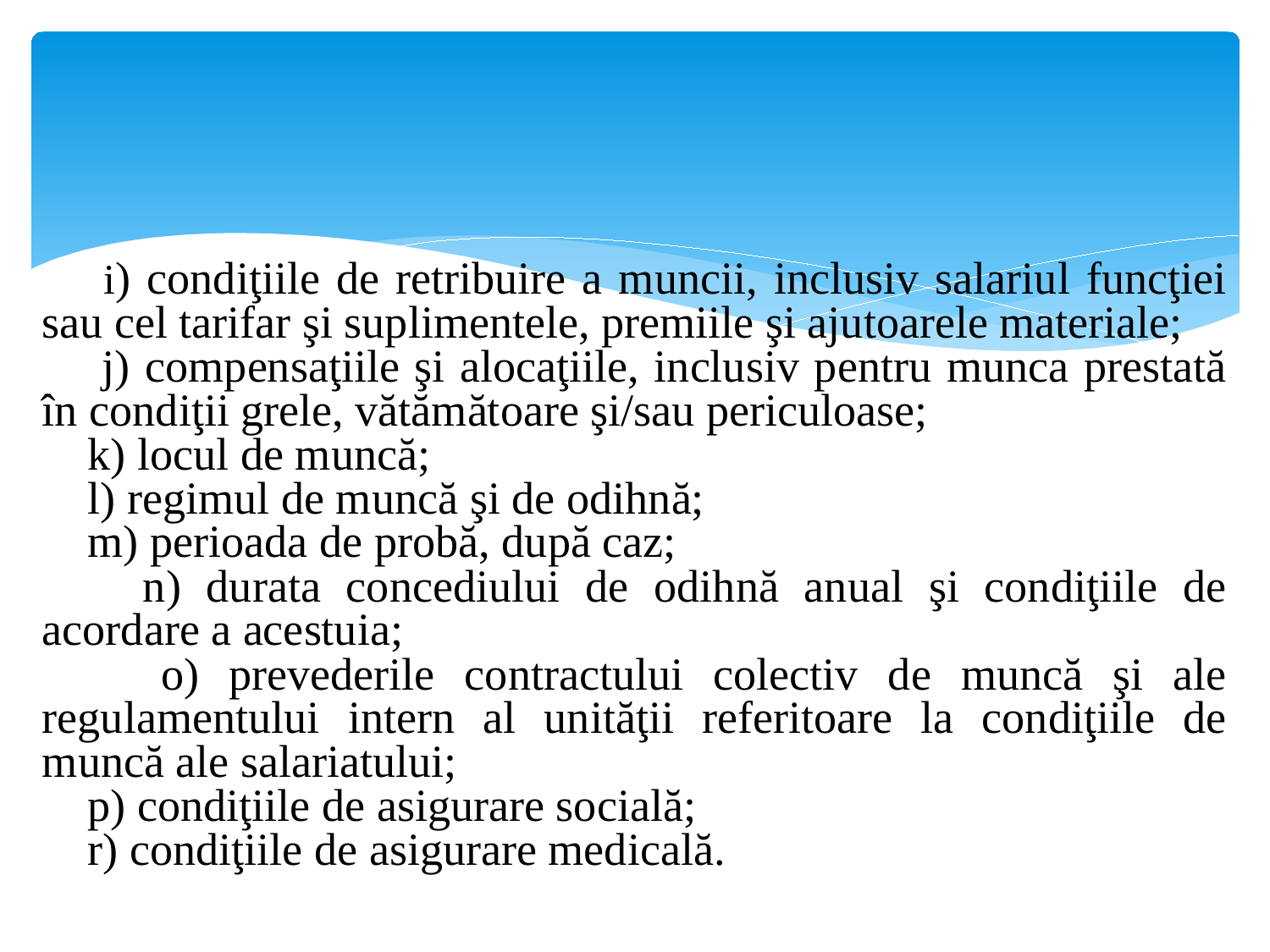

i) condiţiile de retribuire a muncii, inclusiv salariul funcţiei sau cel tarifar şi suplimentele, premiile şi ajutoarele materiale;
    j) compensaţiile şi alocaţiile, inclusiv pentru munca prestată în condiţii grele, vătămătoare şi/sau periculoase;
    k) locul de muncă;
    l) regimul de muncă şi de odihnă;
    m) perioada de probă, după caz;
    n) durata concediului de odihnă anual şi condiţiile de acordare a acestuia;
    o) prevederile contractului colectiv de muncă şi ale regulamentului intern al unităţii referitoare la condiţiile de muncă ale salariatului;
    p) condiţiile de asigurare socială;
    r) condiţiile de asigurare medicală.